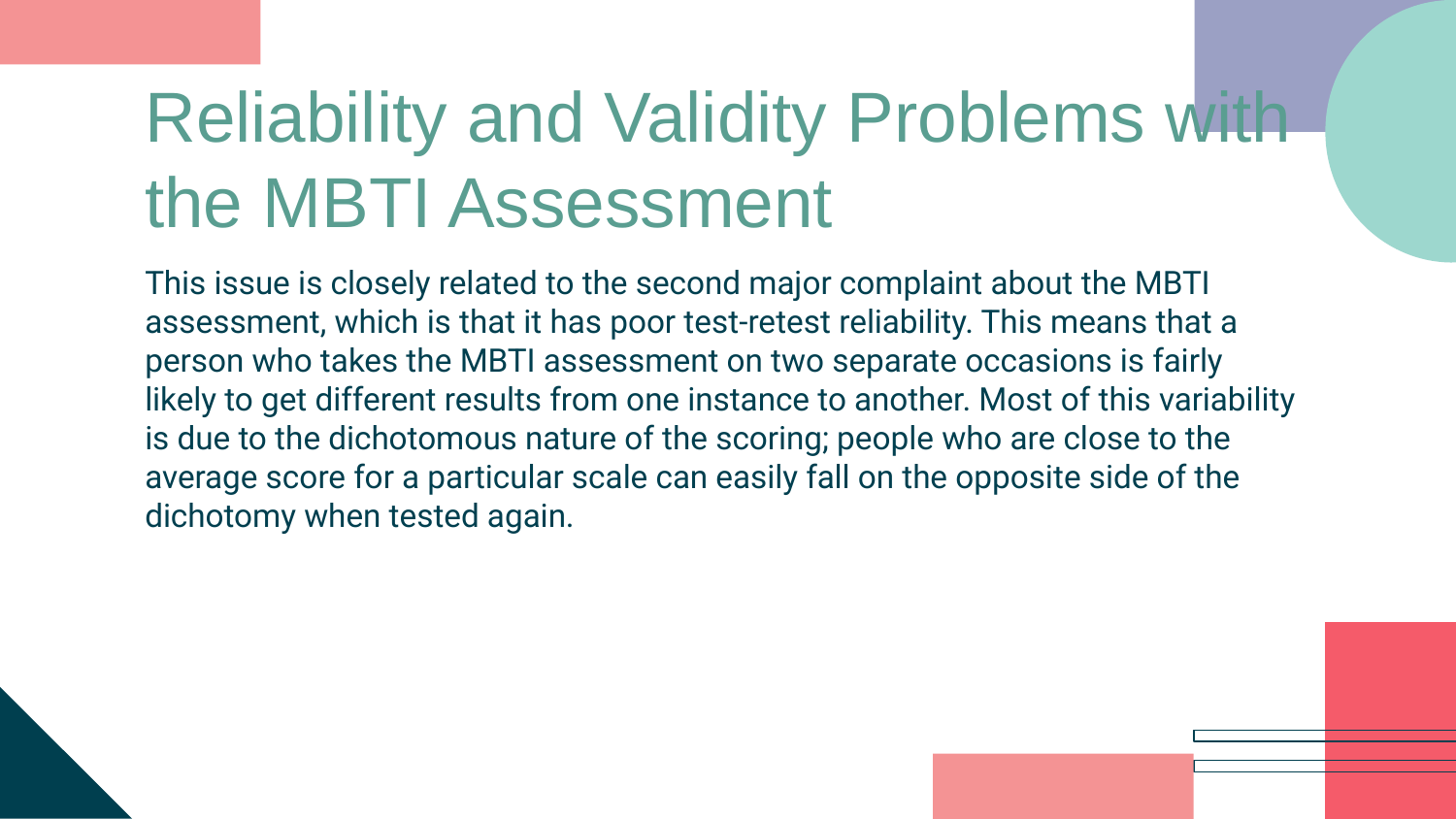

# Reliability and Validity Problems with the MBTI Assessment
This issue is closely related to the second major complaint about the MBTI assessment, which is that it has poor test-retest reliability. This means that a person who takes the MBTI assessment on two separate occasions is fairly likely to get different results from one instance to another. Most of this variability is due to the dichotomous nature of the scoring; people who are close to the average score for a particular scale can easily fall on the opposite side of the dichotomy when tested again.